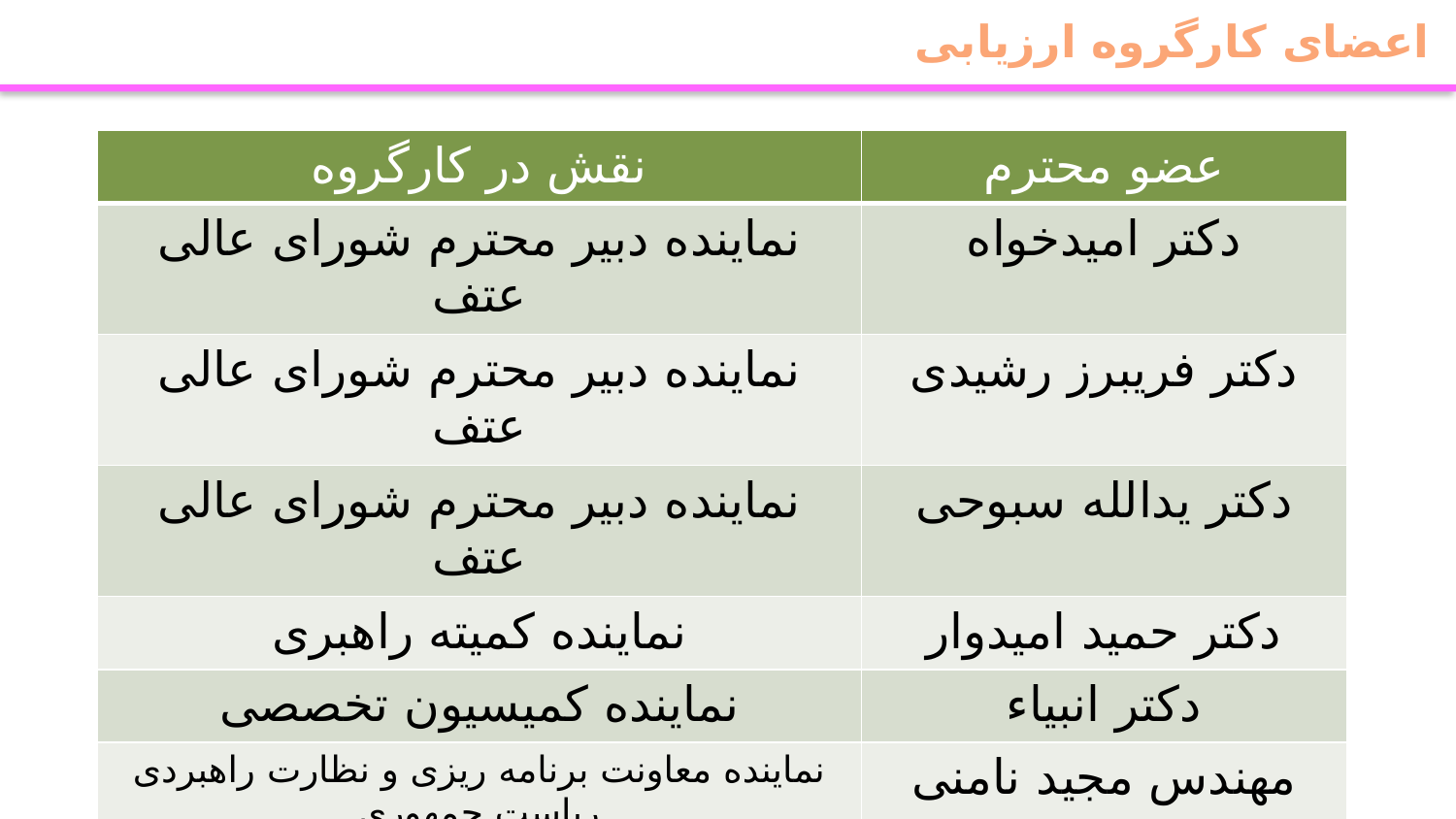

اعضای کارگروه ارزیابی

| نقش در کارگروه | عضو محترم |
| --- | --- |
| نماینده دبیر محترم شورای عالی عتف | دکتر امیدخواه |
| نماینده دبیر محترم شورای عالی عتف | دکتر فریبرز رشیدی |
| نماینده دبیر محترم شورای عالی عتف | دکتر یدالله سبوحی |
| نماینده کمیته راهبری | دکتر حمید امیدوار |
| نماینده کمیسیون تخصصی | دکتر انبیاء |
| نماینده معاونت برنامه ریزی و نظارت راهبردی ریاست جمهوری | مهندس مجید نامنی |
| نماینده دستگاه سفارش دهنده | مهندس گلزاری |
| ناظر طرح کلان | مهندس متاجی |